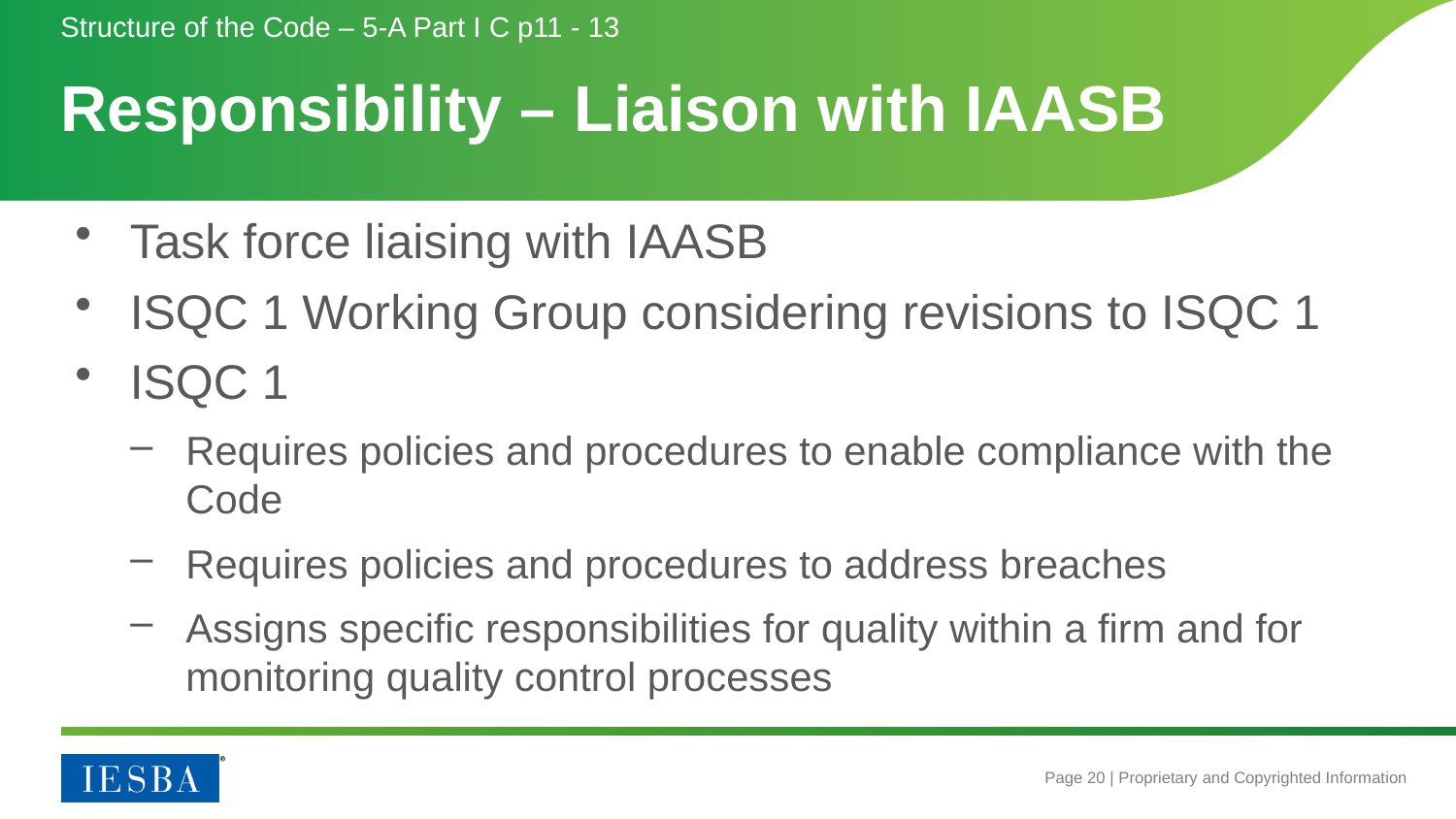

Structure of the Code – 5-A Part I C p11 - 13
# Responsibility – Liaison with IAASB
Task force liaising with IAASB
ISQC 1 Working Group considering revisions to ISQC 1
ISQC 1
Requires policies and procedures to enable compliance with the Code
Requires policies and procedures to address breaches
Assigns specific responsibilities for quality within a firm and for monitoring quality control processes